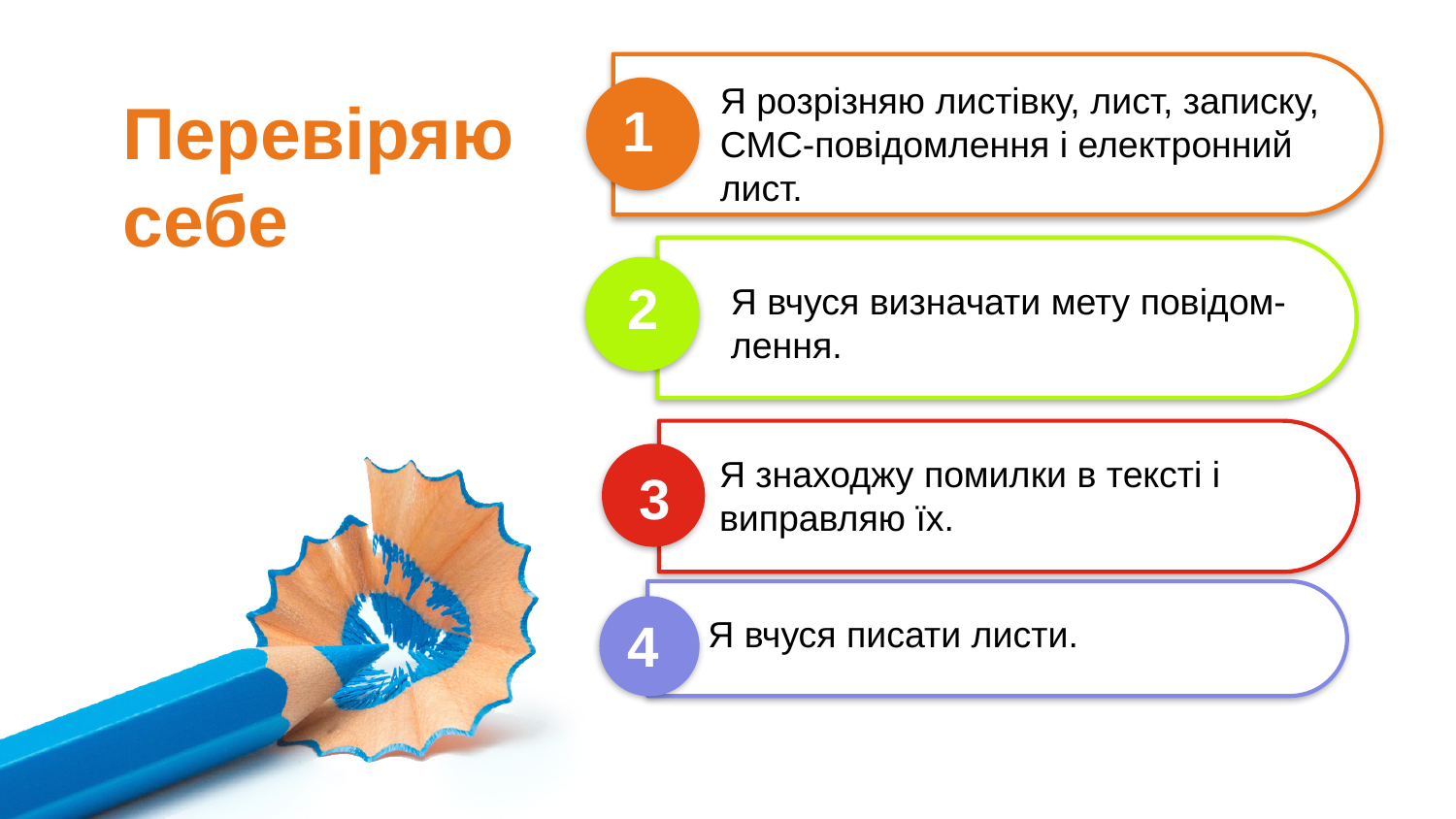

Я розрізняю листівку, лист, записку,
СМС-повідомлення і електронний
лист.
Перевіряю себе

1

2
Я вчуся визначати мету повідом-лення.

Я знаходжу помилки в тексті і
виправляю їх.
3

4
Я вчуся писати листи.